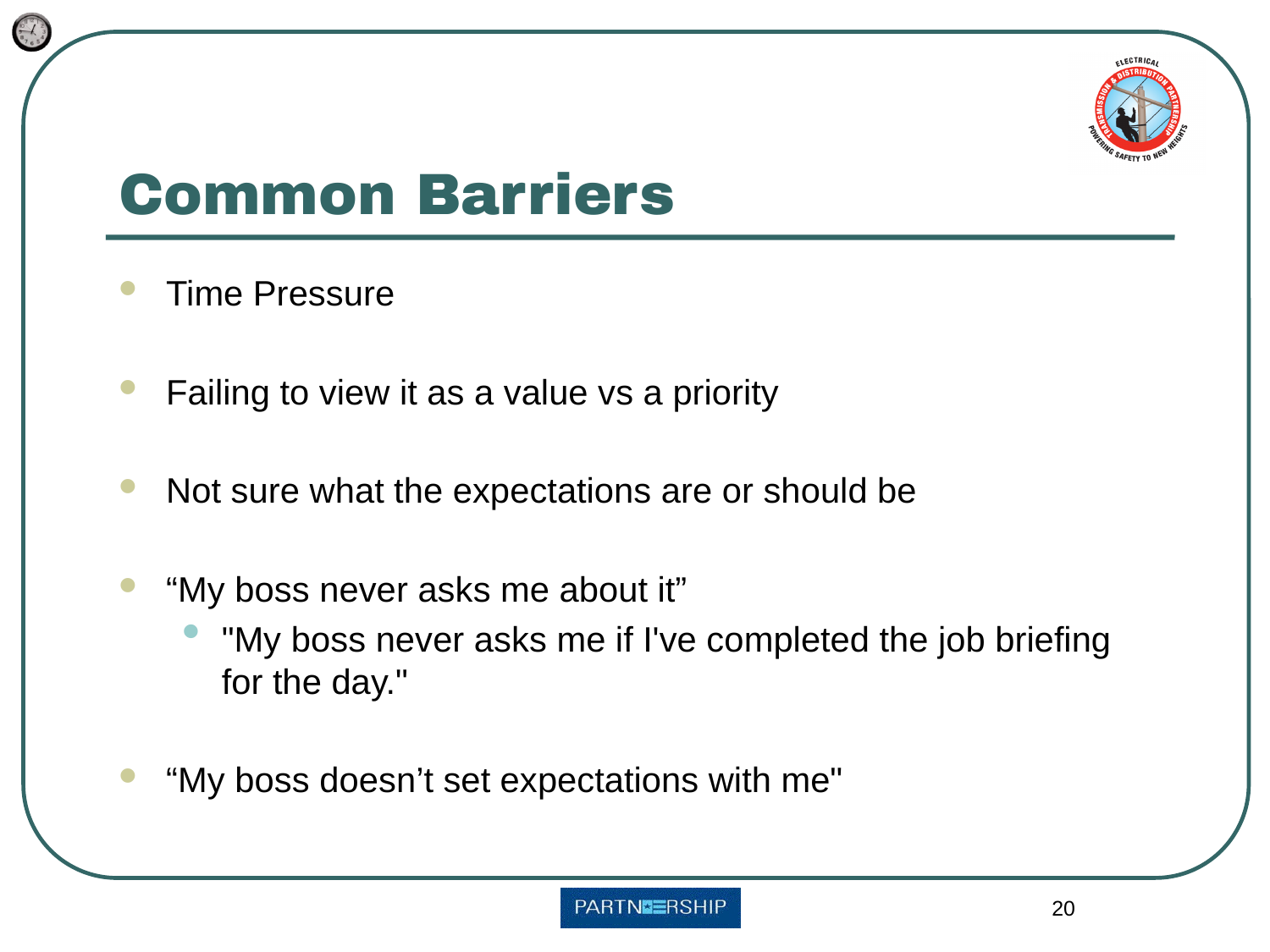

# Common Barriers
Time Pressure

Failing to view it as a value vs a priority

Not sure what the expectations are or should be

“My boss never asks me about it”
"My boss never asks me if I've completed the job briefing for the day."

“My boss doesn’t set expectations with me"
20